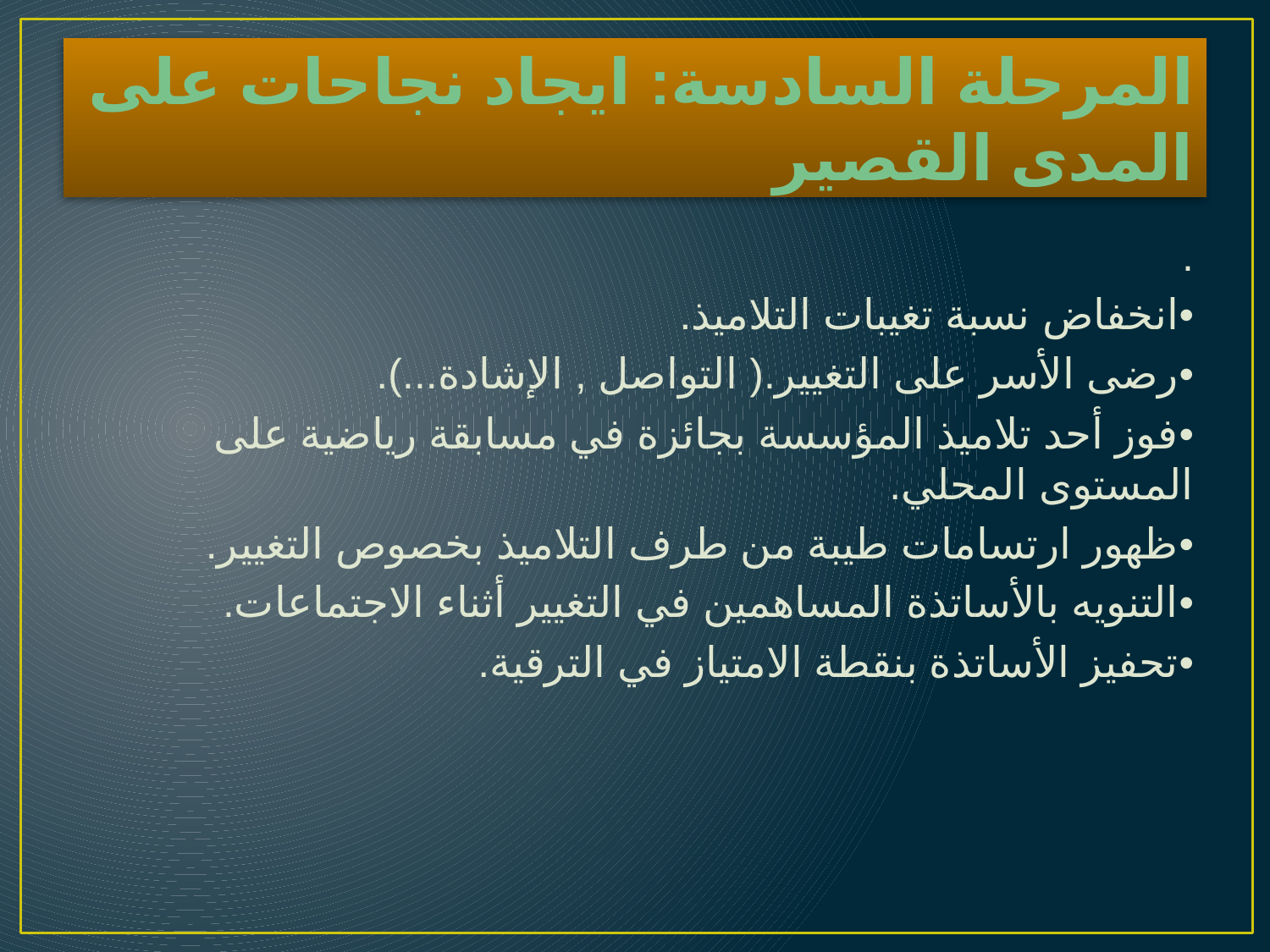

# المرحلة السادسة: ايجاد نجاحات على المدى القصير
.
•	انخفاض نسبة تغيبات التلاميذ.
•	رضى الأسر على التغيير.( التواصل , الإشادة...).
•	فوز أحد تلاميذ المؤسسة بجائزة في مسابقة رياضية على المستوى المحلي.
•	ظهور ارتسامات طيبة من طرف التلاميذ بخصوص التغيير.
•	التنويه بالأساتذة المساهمين في التغيير أثناء الاجتماعات.
•	تحفيز الأساتذة بنقطة الامتياز في الترقية.